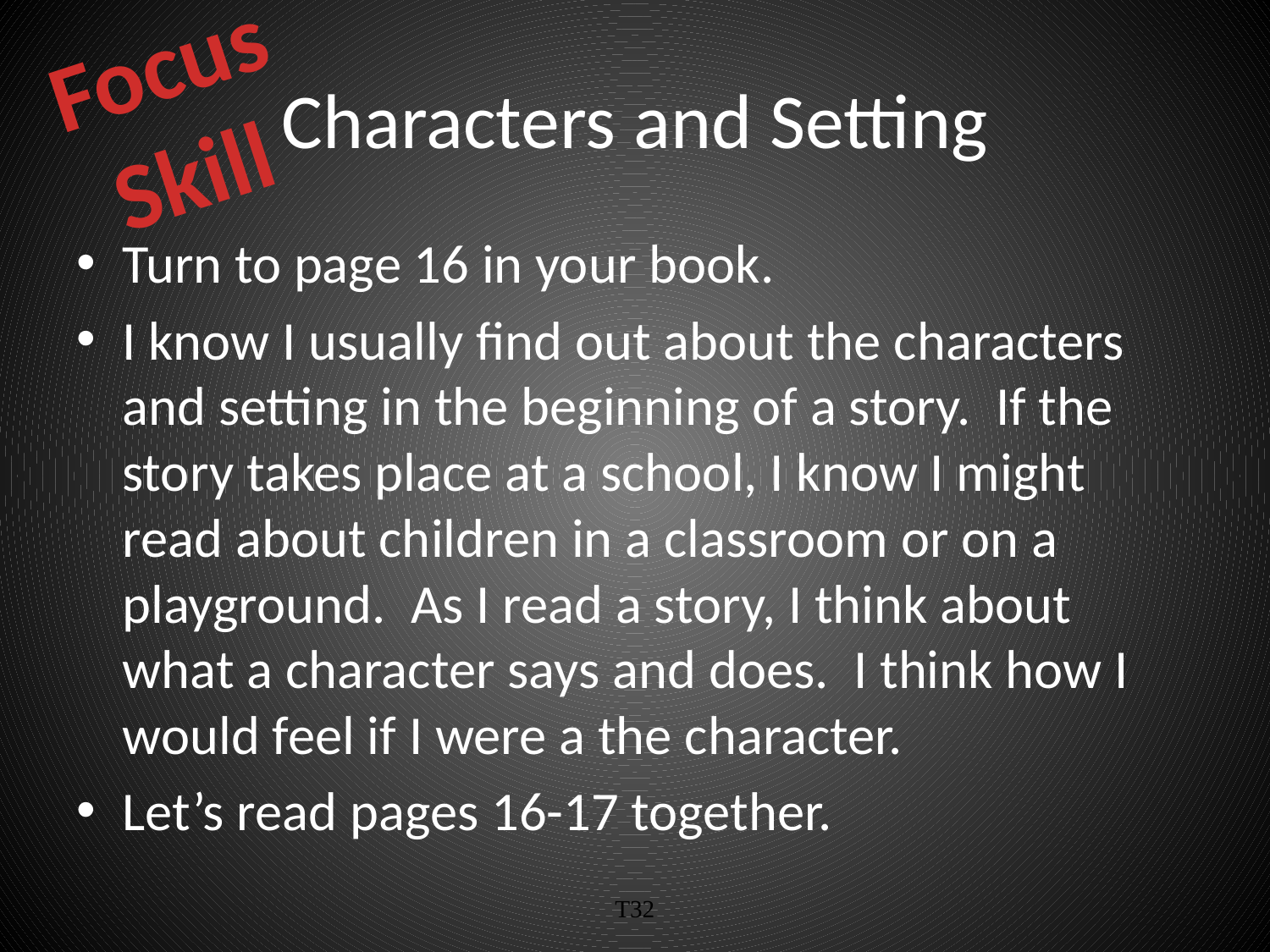

Focus Skill
# Characters and Setting
Turn to page 16 in your book.
I know I usually find out about the characters and setting in the beginning of a story.  If the story takes place at a school, I know I might read about children in a classroom or on a playground.  As I read a story, I think about what a character says and does.  I think how I would feel if I were a the character.
Let’s read pages 16-17 together.
T32